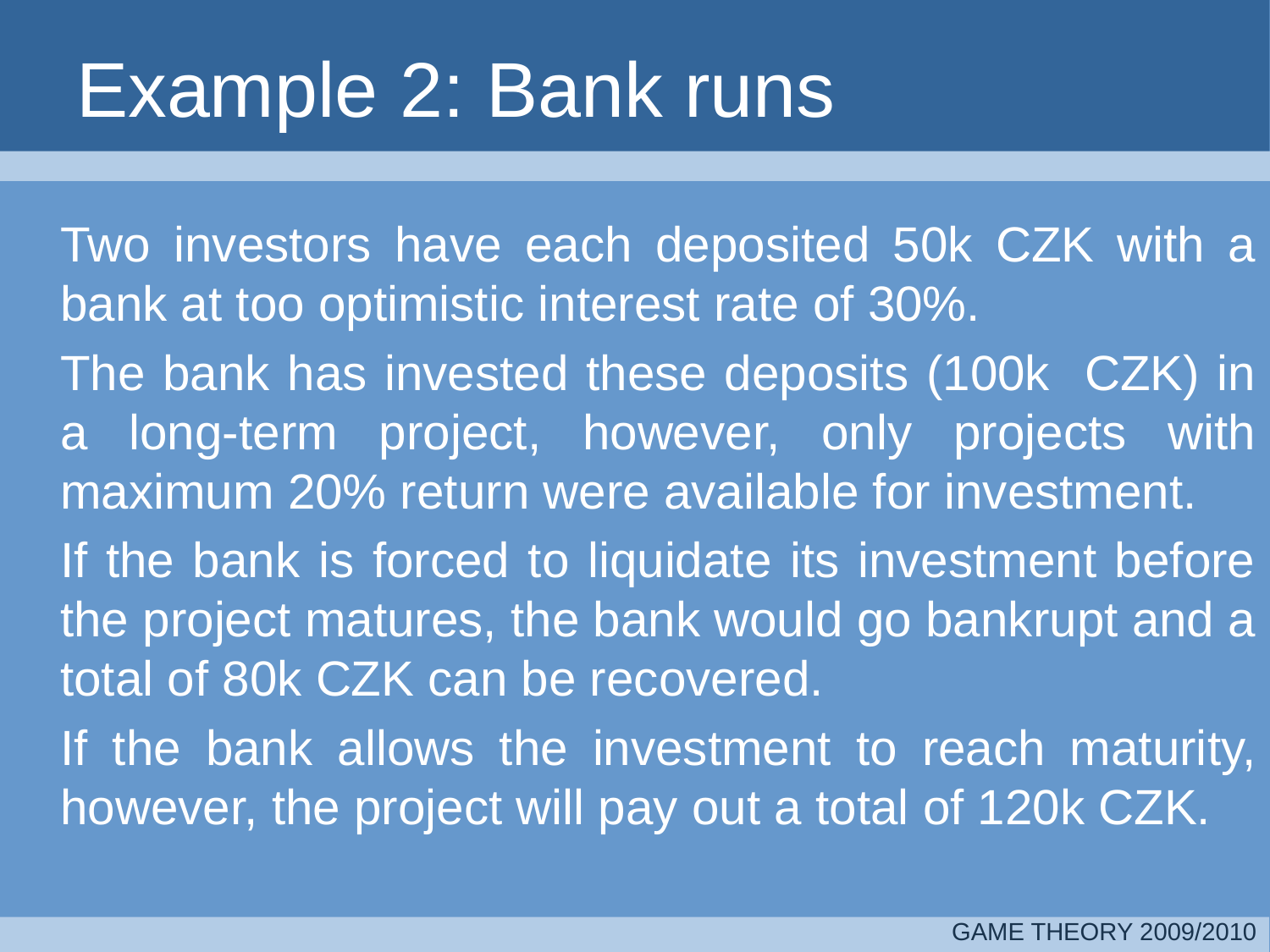

# Example 2: Bank runs
	Two investors have each deposited 50k CZK with a bank at too optimistic interest rate of 30%.
	The bank has invested these deposits (100k  CZK) in a long-term project, however, only projects with maximum 20% return were available for investment.
	If the bank is forced to liquidate its investment before the project matures, the bank would go bankrupt and a total of 80k CZK can be recovered.
	If the bank allows the investment to reach maturity, however, the project will pay out a total of 120k CZK.
GAME THEORY 2009/2010